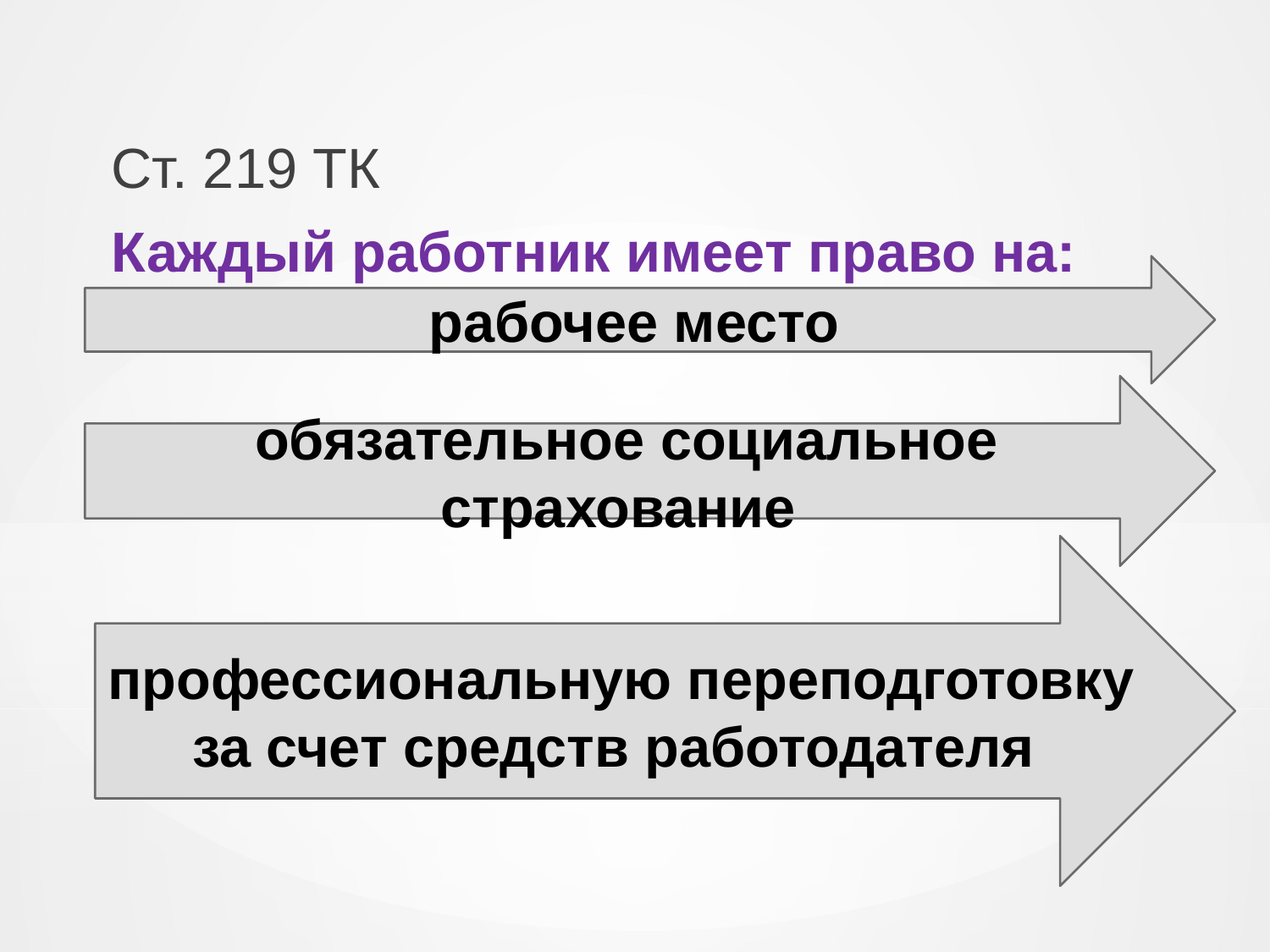

Ст. 219 ТК
Каждый работник имеет право на:

рабочее место
обязательное социальное страхование
профессиональную переподготовку за счет средств работодателя